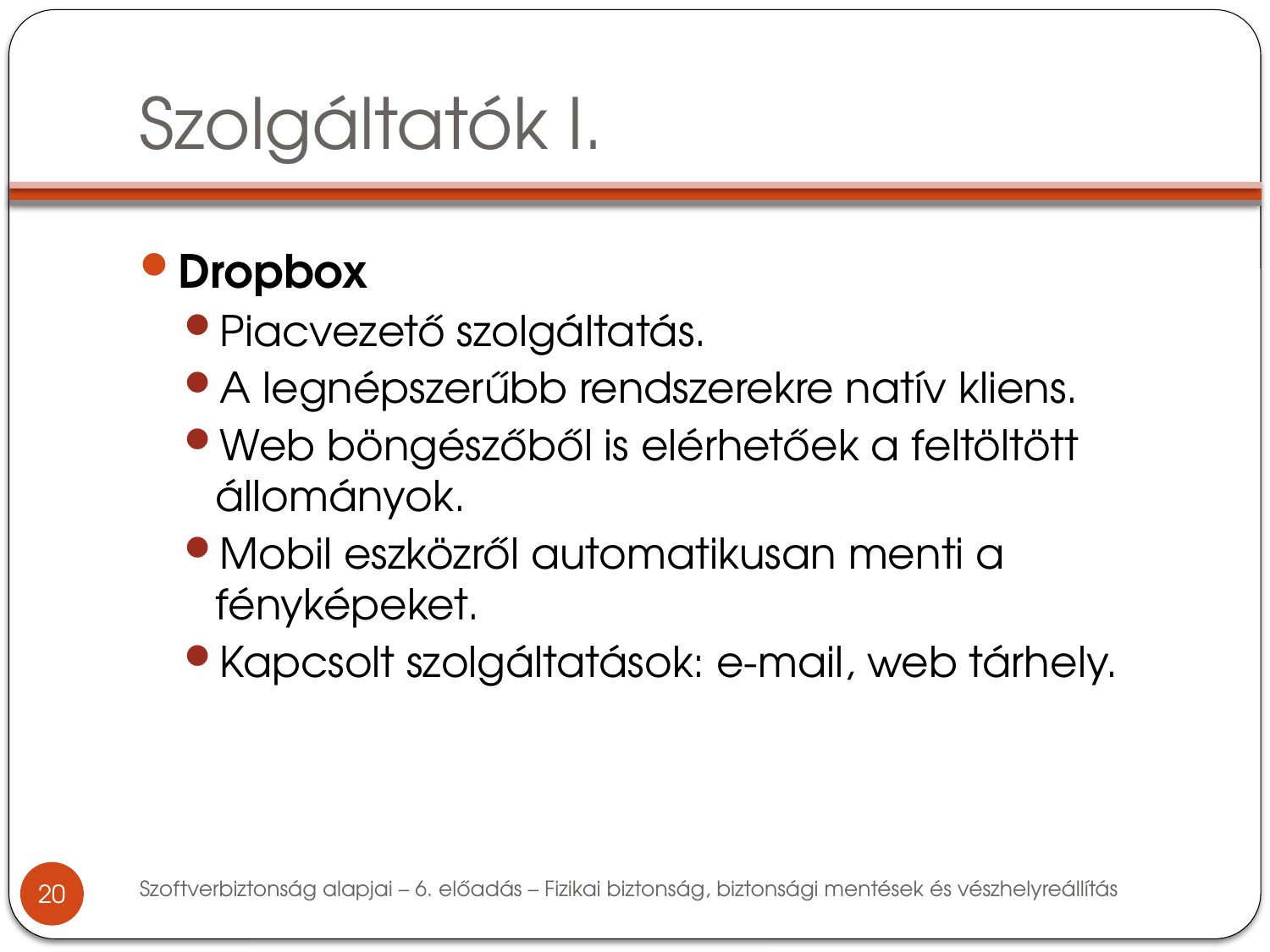

# Szolgáltatók I.
Dropbox
Piacvezető szolgáltatás.
A legnépszerűbb rendszerekre natív kliens.
Web böngészőből is elérhetőek a feltöltött állományok.
Mobil eszközről automatikusan menti a fényképeket.
Kapcsolt szolgáltatások: e-mail, web tárhely.
Szoftverbiztonság alapjai – 6. előadás – Fizikai biztonság, biztonsági mentések és vészhelyreállítás
20